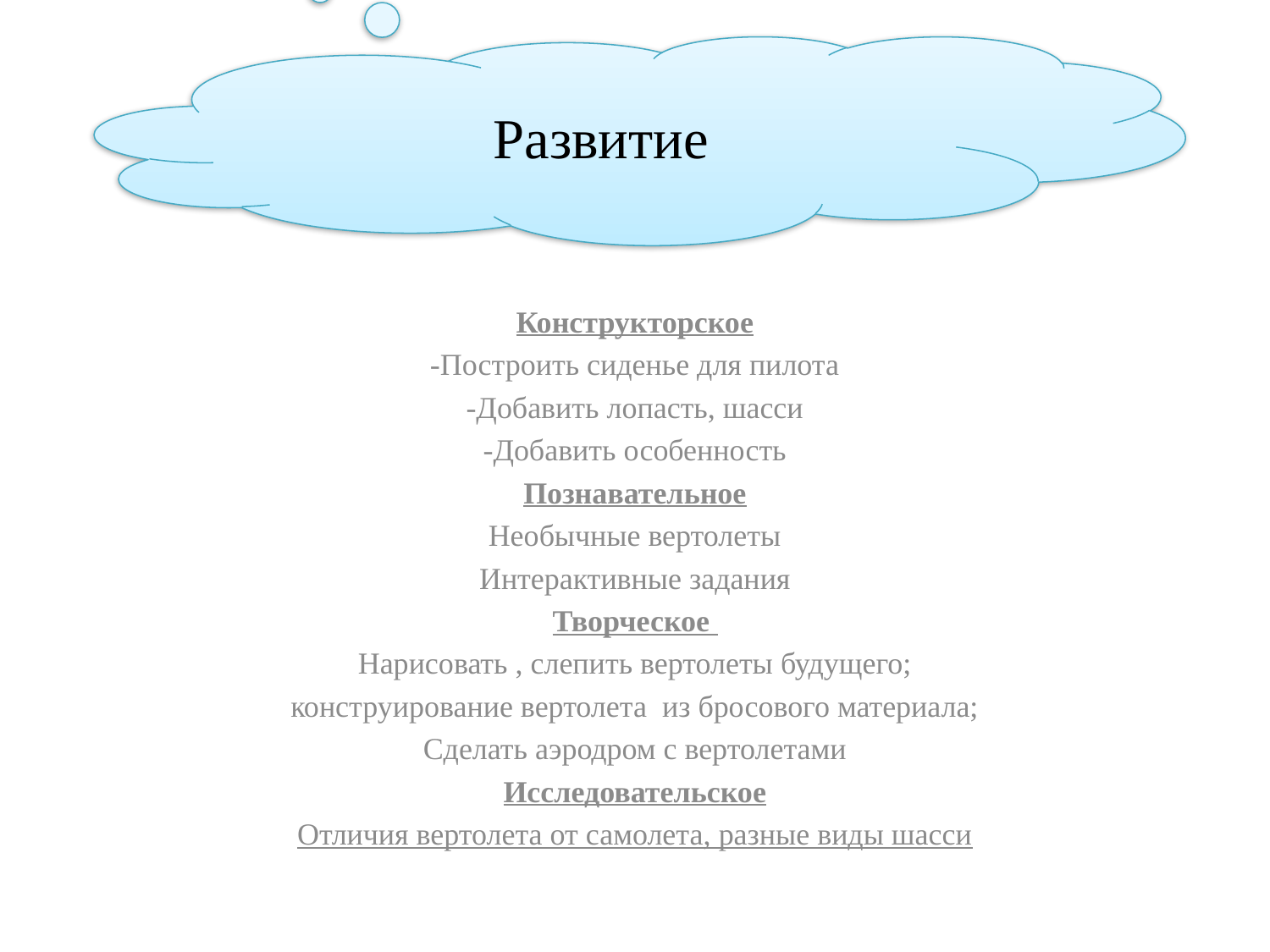

Развитие
#
Конструкторское
-Построить сиденье для пилота
-Добавить лопасть, шасси
-Добавить особенность
Познавательное
Необычные вертолеты
Интерактивные задания
Творческое
Нарисовать , слепить вертолеты будущего;
конструирование вертолета  из бросового материала;
Сделать аэродром с вертолетами
Исследовательское
Отличия вертолета от самолета, разные виды шасси